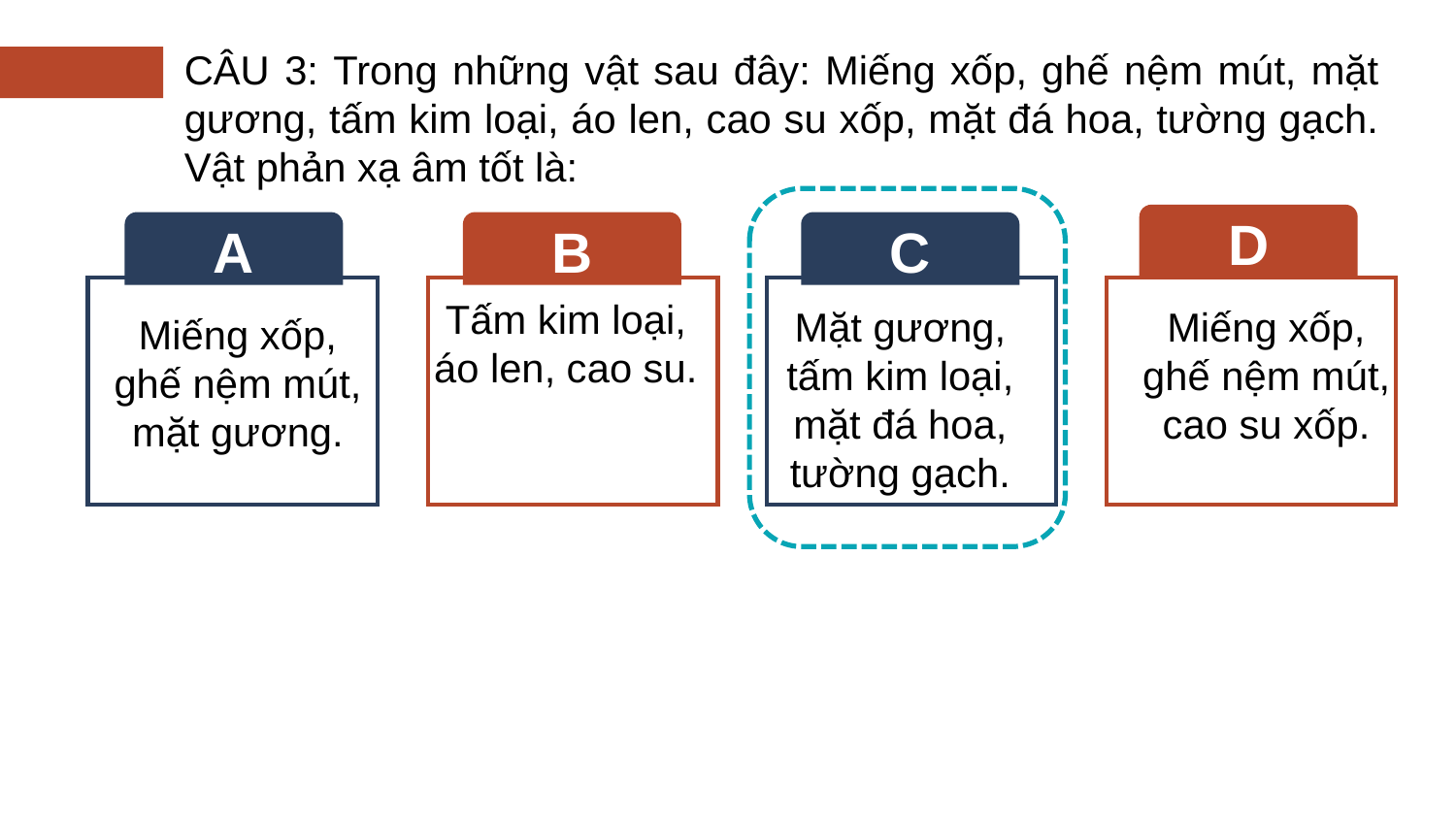

CÂU 3: Trong những vật sau đây: Miếng xốp, ghế nệm mút, mặt gương, tấm kim loại, áo len, cao su xốp, mặt đá hoa, tường gạch. Vật phản xạ âm tốt là:

D
A
B
C

Tấm kim loại, áo len, cao su.
Mặt gương, tấm kim loại, mặt đá hoa, tường gạch.
Miếng xốp, ghế nệm mút, cao su xốp.
Miếng xốp, ghế nệm mút, mặt gương.